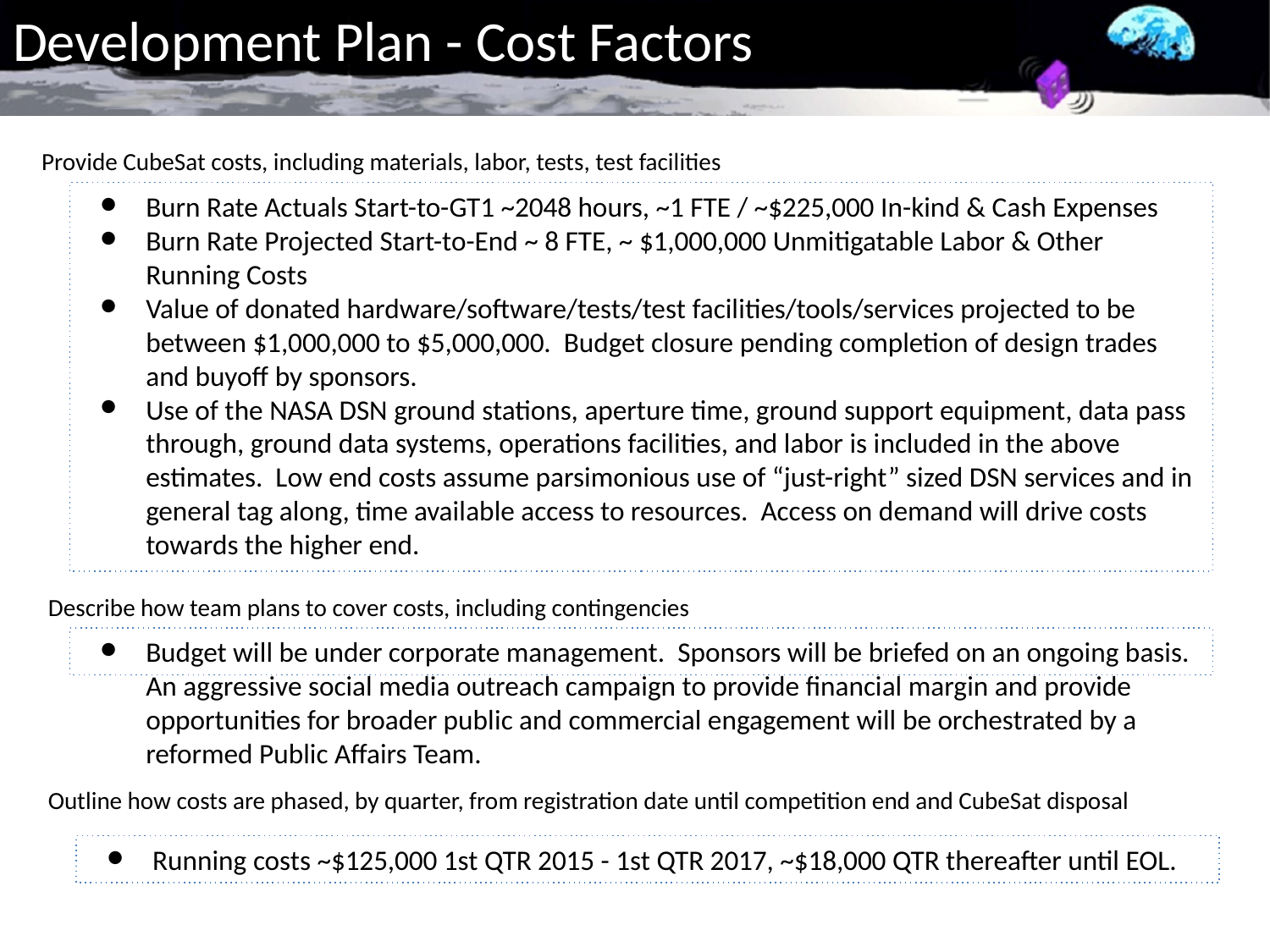

# Development Plan - Cost Factors
Provide CubeSat costs, including materials, labor, tests, test facilities
Burn Rate Actuals Start-to-GT1 ~2048 hours, ~1 FTE / ~$225,000 In-kind & Cash Expenses
Burn Rate Projected Start-to-End ~ 8 FTE, ~ $1,000,000 Unmitigatable Labor & Other Running Costs
Value of donated hardware/software/tests/test facilities/tools/services projected to be between $1,000,000 to $5,000,000.  Budget closure pending completion of design trades and buyoff by sponsors.
Use of the NASA DSN ground stations, aperture time, ground support equipment, data pass through, ground data systems, operations facilities, and labor is included in the above estimates.  Low end costs assume parsimonious use of “just-right” sized DSN services and in general tag along, time available access to resources.  Access on demand will drive costs towards the higher end.
Describe how team plans to cover costs, including contingencies
Budget will be under corporate management.  Sponsors will be briefed on an ongoing basis.  An aggressive social media outreach campaign to provide financial margin and provide opportunities for broader public and commercial engagement will be orchestrated by a reformed Public Affairs Team.
Outline how costs are phased, by quarter, from registration date until competition end and CubeSat disposal
Running costs ~$125,000 1st QTR 2015 - 1st QTR 2017, ~$18,000 QTR thereafter until EOL.